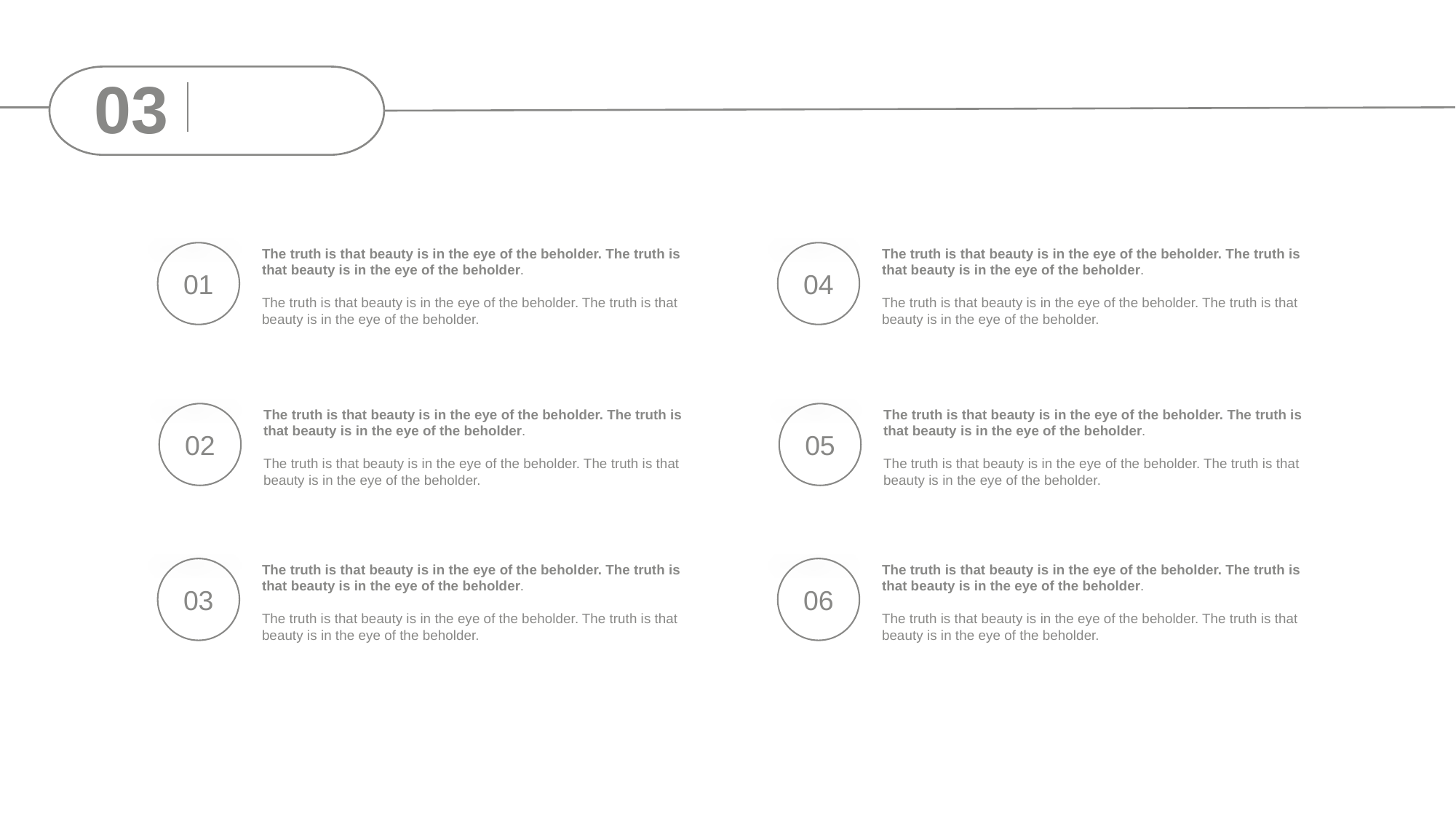

03
The truth is that beauty is in the eye of the beholder. The truth is that beauty is in the eye of the beholder.

The truth is that beauty is in the eye of the beholder. The truth is that beauty is in the eye of the beholder.
The truth is that beauty is in the eye of the beholder. The truth is that beauty is in the eye of the beholder.

The truth is that beauty is in the eye of the beholder. The truth is that beauty is in the eye of the beholder.
01
04
The truth is that beauty is in the eye of the beholder. The truth is that beauty is in the eye of the beholder.

The truth is that beauty is in the eye of the beholder. The truth is that beauty is in the eye of the beholder.
The truth is that beauty is in the eye of the beholder. The truth is that beauty is in the eye of the beholder.

The truth is that beauty is in the eye of the beholder. The truth is that beauty is in the eye of the beholder.
02
05
The truth is that beauty is in the eye of the beholder. The truth is that beauty is in the eye of the beholder.

The truth is that beauty is in the eye of the beholder. The truth is that beauty is in the eye of the beholder.
The truth is that beauty is in the eye of the beholder. The truth is that beauty is in the eye of the beholder.

The truth is that beauty is in the eye of the beholder. The truth is that beauty is in the eye of the beholder.
03
06